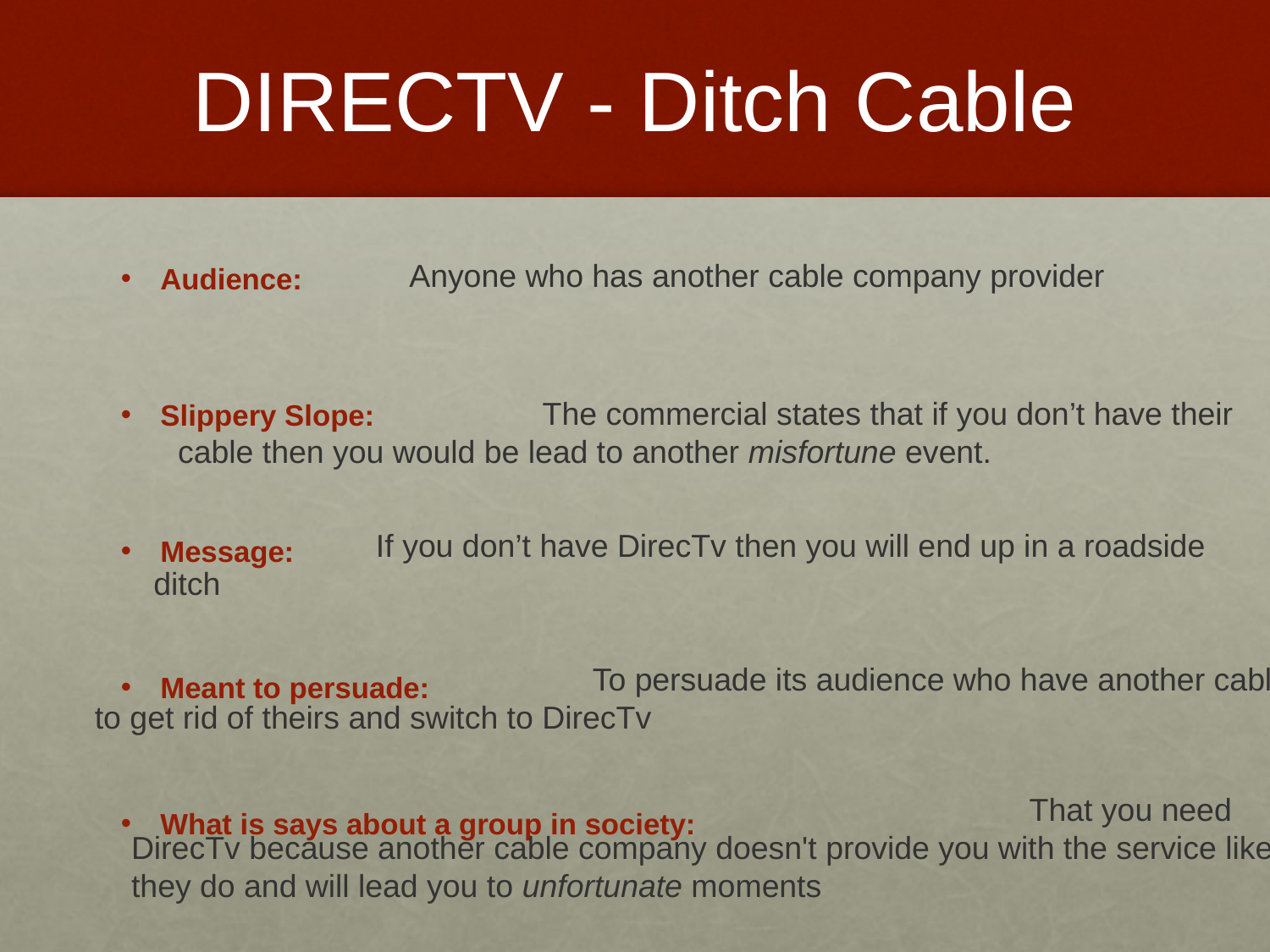

# DIRECTV - Ditch Cable
                          Anyone who has another cable company provider

Audience:

Slippery Slope:

Message:

Meant to persuade:

What is says about a group in society:
                                         The commercial states that if you don’t have their cable then you would be lead to another misfortune event.
                         If you don’t have DirecTv then you will end up in a roadside
ditch
                                                        To persuade its audience who have another cable
to get rid of theirs and switch to DirecTv
                                                                                                     That you need
DirecTv because another cable company doesn't provide you with the service like
they do and will lead you to unfortunate moments